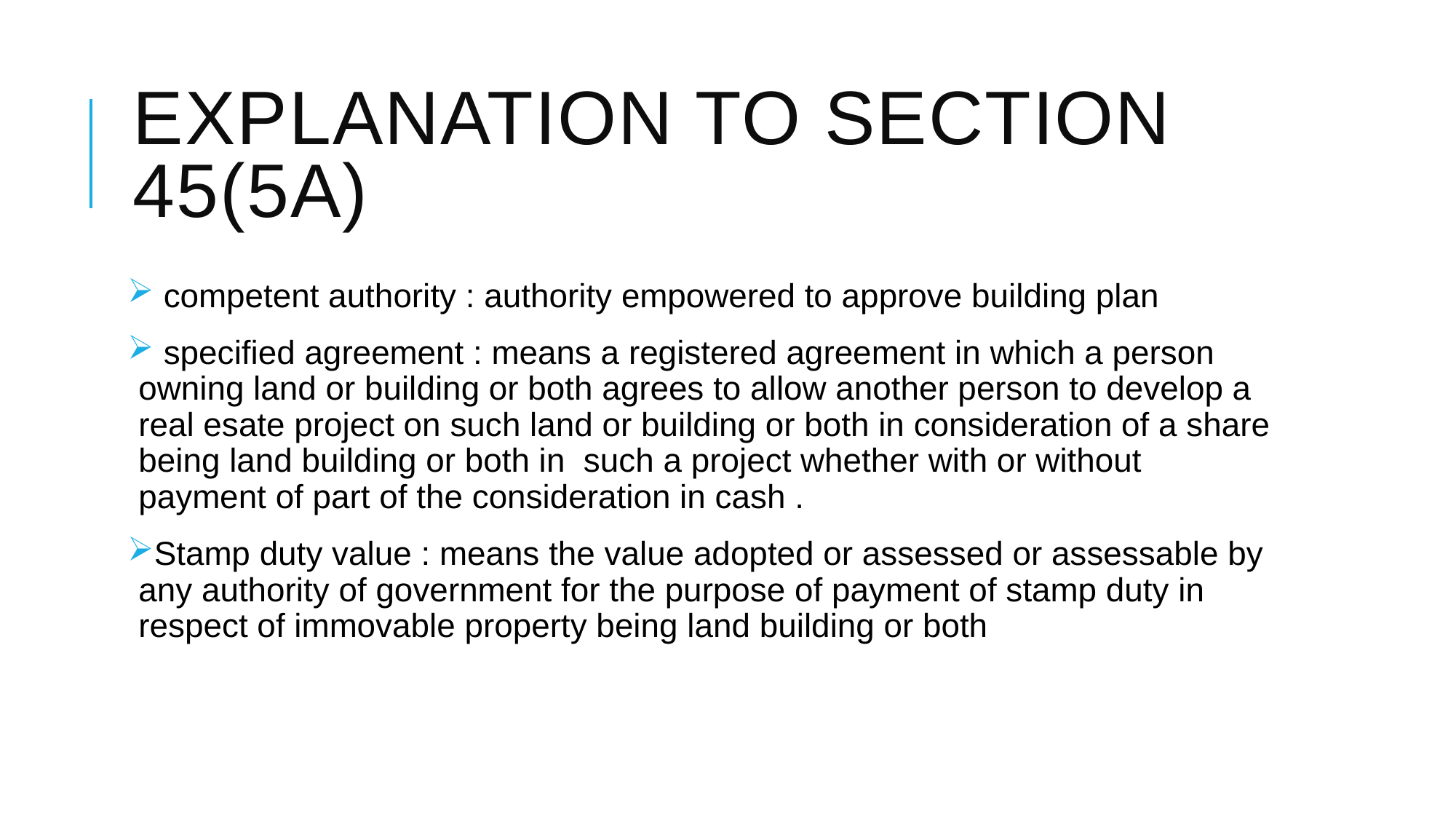

# Explanation to section 45(5A)
 competent authority : authority empowered to approve building plan
 specified agreement : means a registered agreement in which a person owning land or building or both agrees to allow another person to develop a real esate project on such land or building or both in consideration of a share being land building or both in  such a project whether with or without payment of part of the consideration in cash .
Stamp duty value : means the value adopted or assessed or assessable by any authority of government for the purpose of payment of stamp duty in respect of immovable property being land building or both